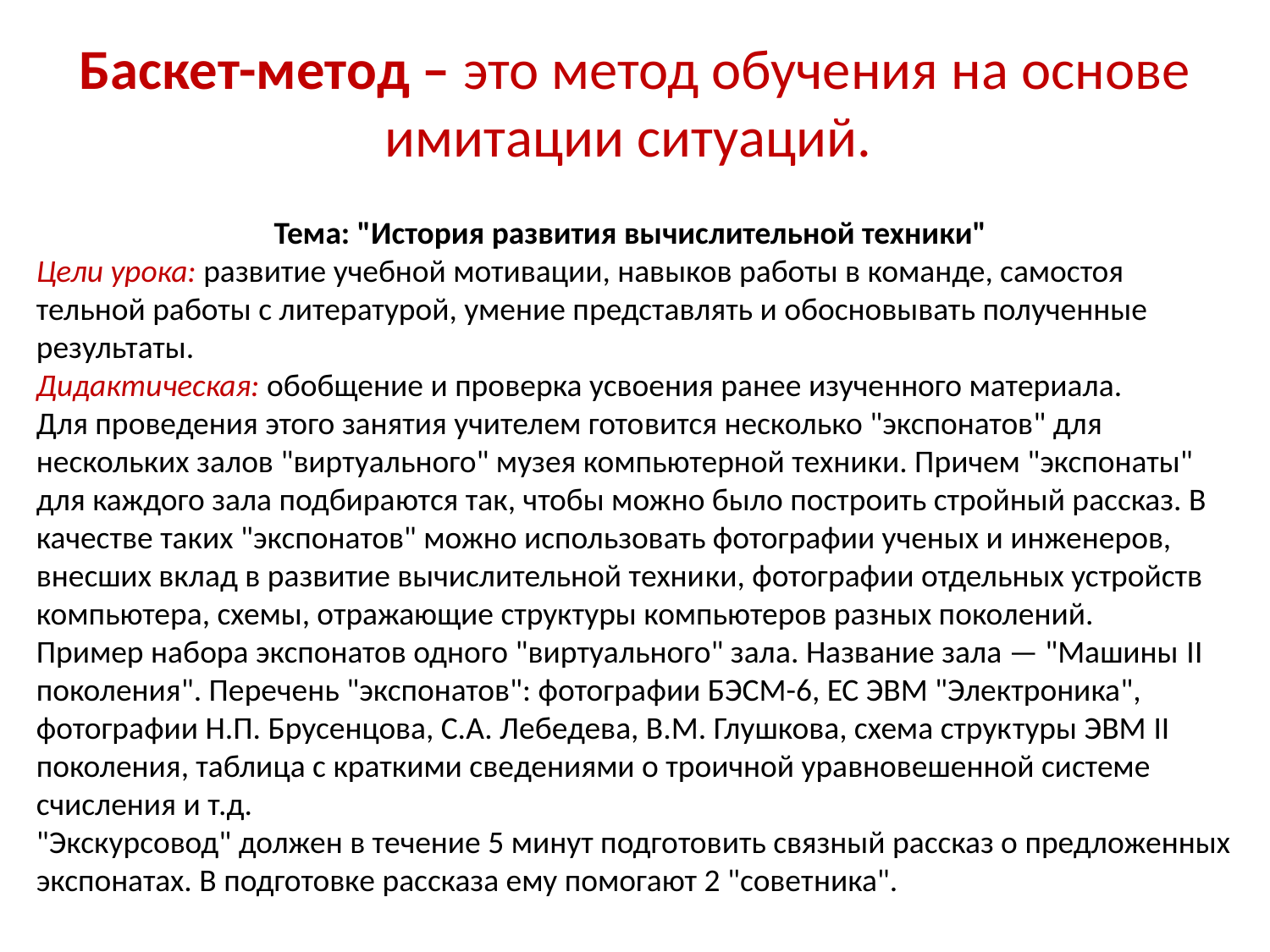

Баскет-метод – это метод обучения на основе имитации ситуаций.
Тема: "Исто­рия развития вычислительной техники"
Цели урока: развитие учебной мотивации, навыков работы в команде, самостоя­тельной работы с литературой, умение представлять и обосновывать полученные результаты.
Дидактическая: обобщение и про­верка усвоения ранее изученного материала.
Для проведения этого занятия учителем гото­вится несколько "экспонатов" для нескольких за­лов "виртуального" музея компьютерной техники. Причем "экспонаты" для каждого зала подбира­ются так, чтобы можно было построить стройный рассказ. В качестве таких "экспонатов" можно использовать фотографии ученых и инженеров, внесших вклад в развитие вычислительной техни­ки, фотографии отдельных устройств компьютера, схемы, отражающие структуры компьютеров раз­ных поколений.
Пример набора экспонатов одного "виртуального" зала. Название зала — "Машины II поколения". Перечень "экспонатов": фотогра­фии БЭСМ-6, ЕС ЭВМ "Электроника", фотографии Н.П. Брусенцова, С.А. Лебедева, В.М. Глушкова, схема струк­туры ЭВМ II поколения, таблица с краткими све­дениями о троичной уравновешенной системе счисления и т.д.
"Экскурсовод" должен в течение 5 минут подго­товить связный рассказ о предложенных экспонатах. В подготовке рассказа ему помогают 2 "совет­ника".